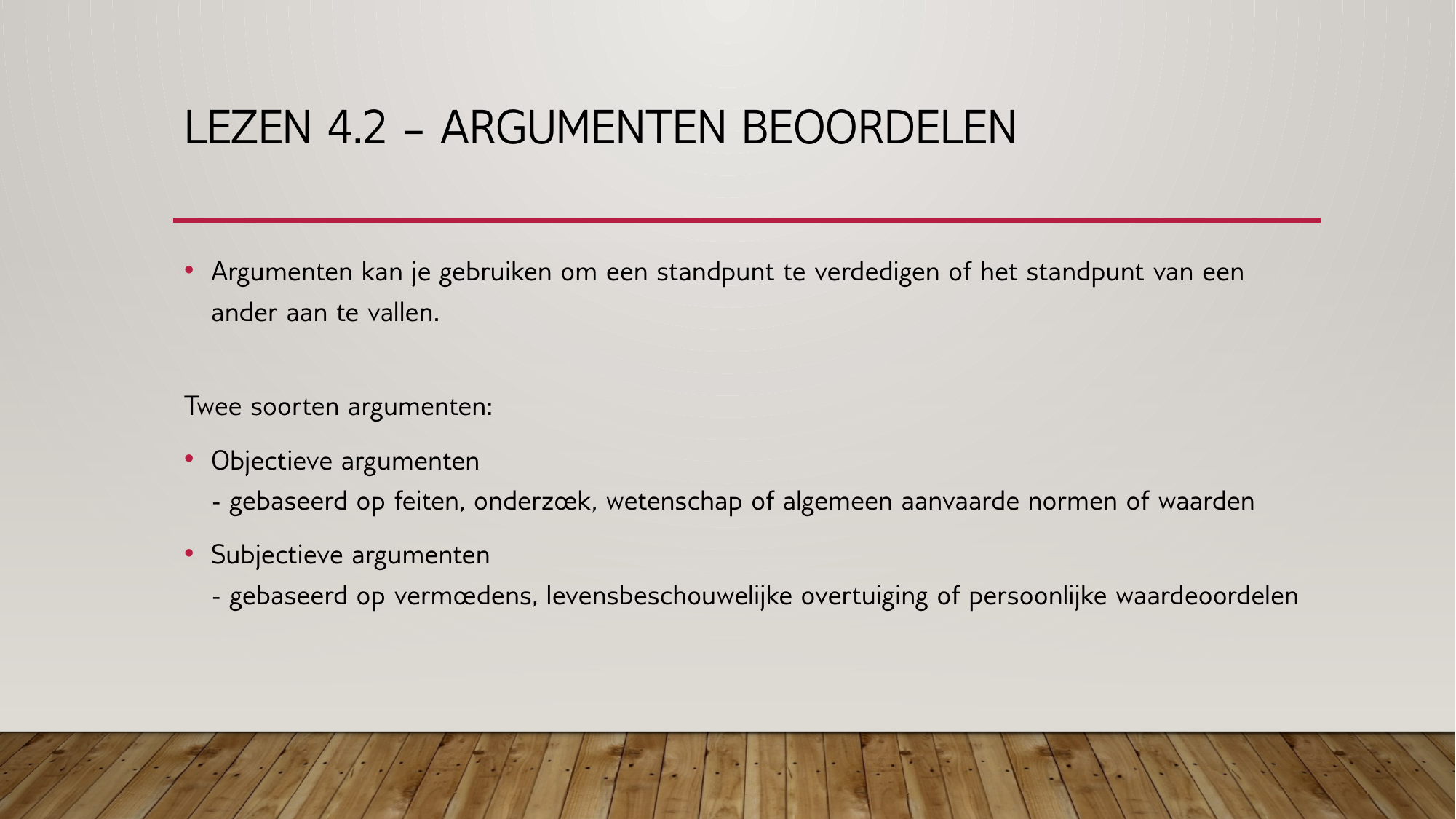

# Lezen 4.2 – argumenten beoordelen
Argumenten kan je gebruiken om een standpunt te verdedigen of het standpunt van een ander aan te vallen.
Twee soorten argumenten:
Objectieve argumenten
- gebaseerd op feiten, onderzoek, wetenschap of algemeen aanvaarde normen of waarden
Subjectieve argumenten
- gebaseerd op vermoedens, levensbeschouwelijke overtuiging of persoonlijke waardeoordelen